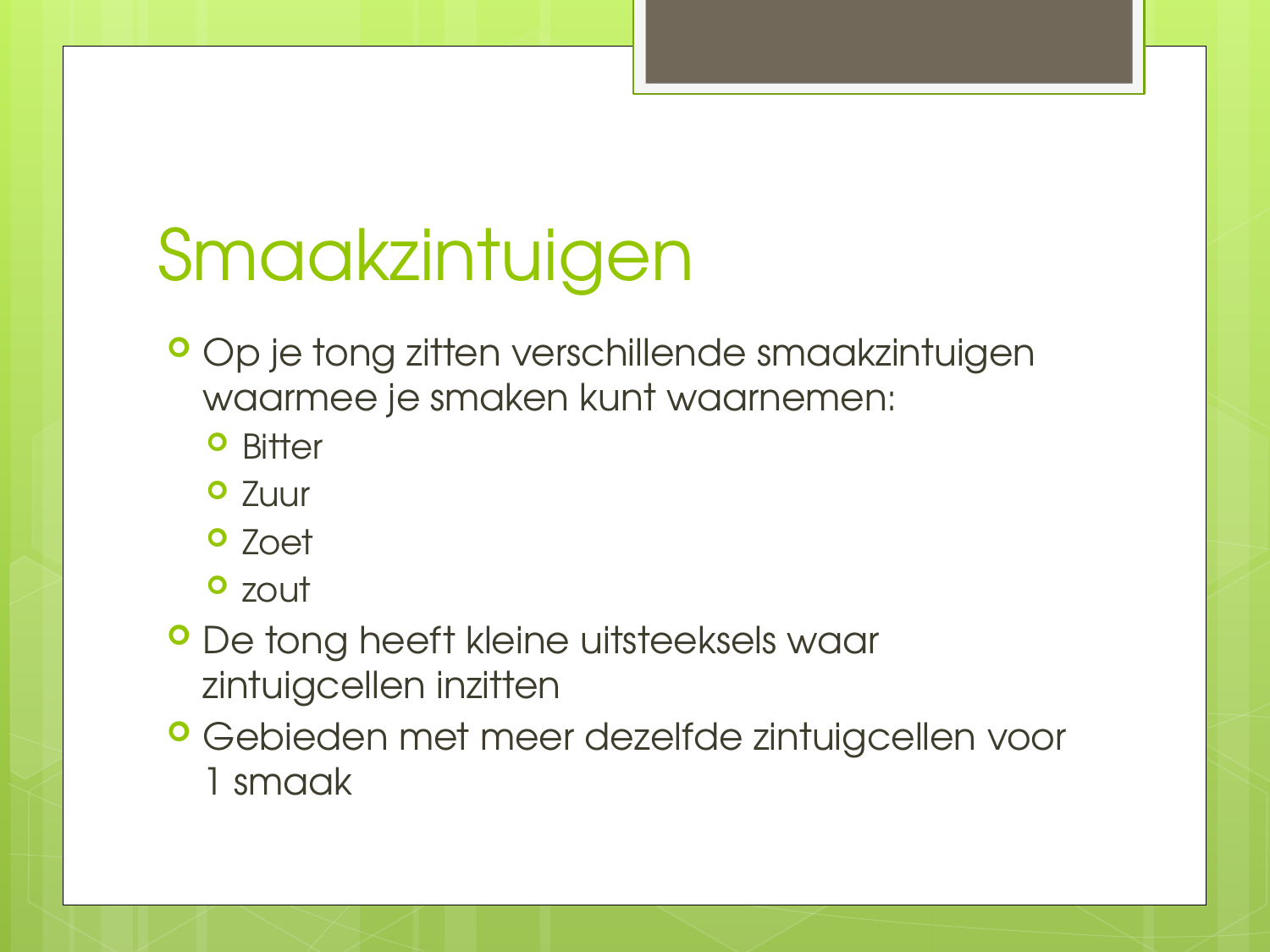

# Smaakzintuigen
Op je tong zitten verschillende smaakzintuigen waarmee je smaken kunt waarnemen:
Bitter
Zuur
Zoet
zout
De tong heeft kleine uitsteeksels waar zintuigcellen inzitten
Gebieden met meer dezelfde zintuigcellen voor 1 smaak